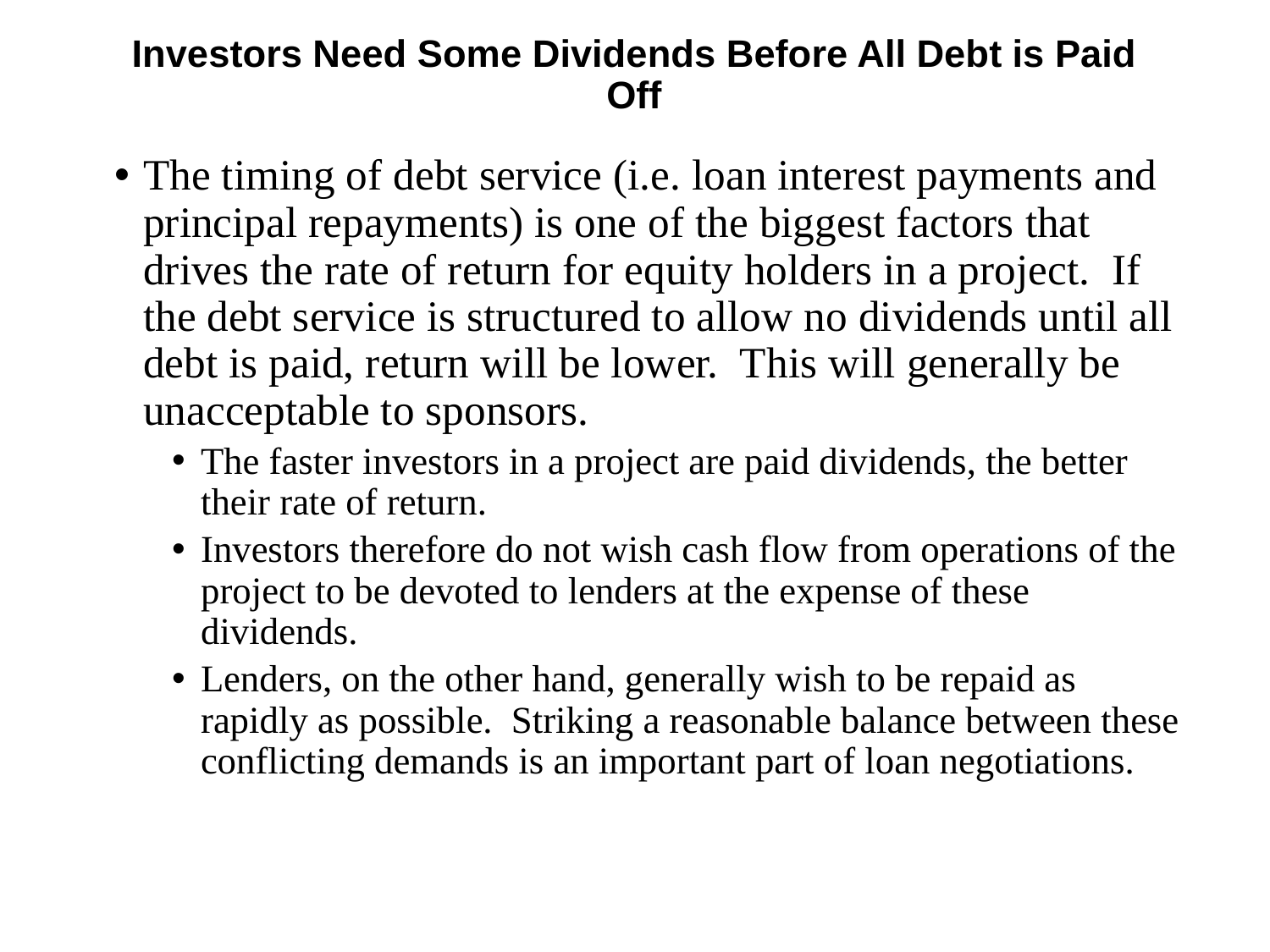

# Investors Need Some Dividends Before All Debt is Paid Off
The timing of debt service (i.e. loan interest payments and principal repayments) is one of the biggest factors that drives the rate of return for equity holders in a project.  If the debt service is structured to allow no dividends until all debt is paid, return will be lower.  This will generally be unacceptable to sponsors.
The faster investors in a project are paid dividends, the better their rate of return.
Investors therefore do not wish cash flow from operations of the project to be devoted to lenders at the expense of these dividends.
Lenders, on the other hand, generally wish to be repaid as rapidly as possible.  Striking a reasonable balance between these conflicting demands is an important part of loan negotiations.